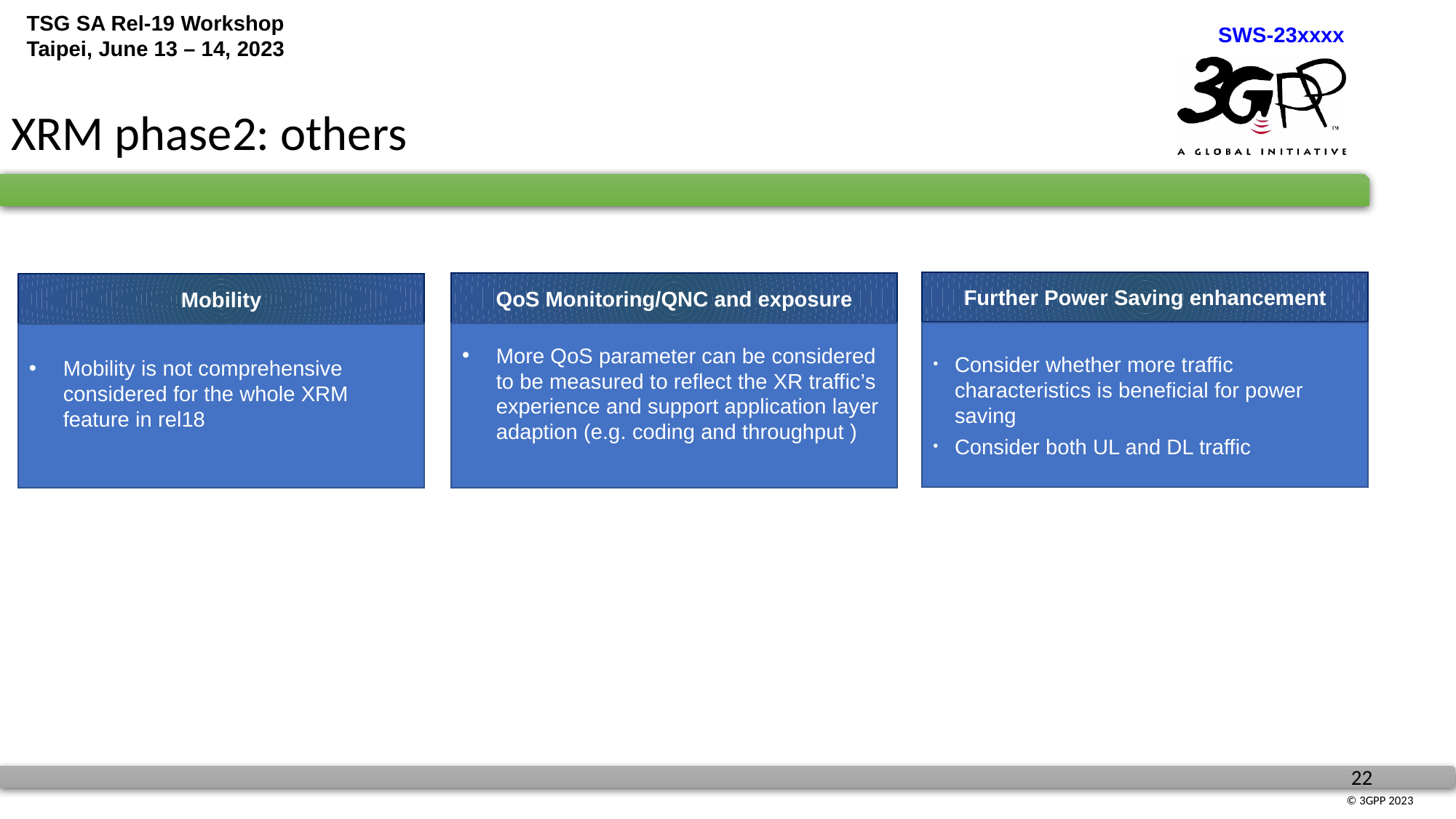

# XRM phase2: others
Further Power Saving enhancement
QoS Monitoring/QNC and exposure
Mobility
Consider whether more traffic characteristics is beneficial for power saving
Consider both UL and DL traffic
More QoS parameter can be considered to be measured to reflect the XR traffic’s experience and support application layer adaption (e.g. coding and throughput )

Mobility is not comprehensive considered for the whole XRM feature in rel18